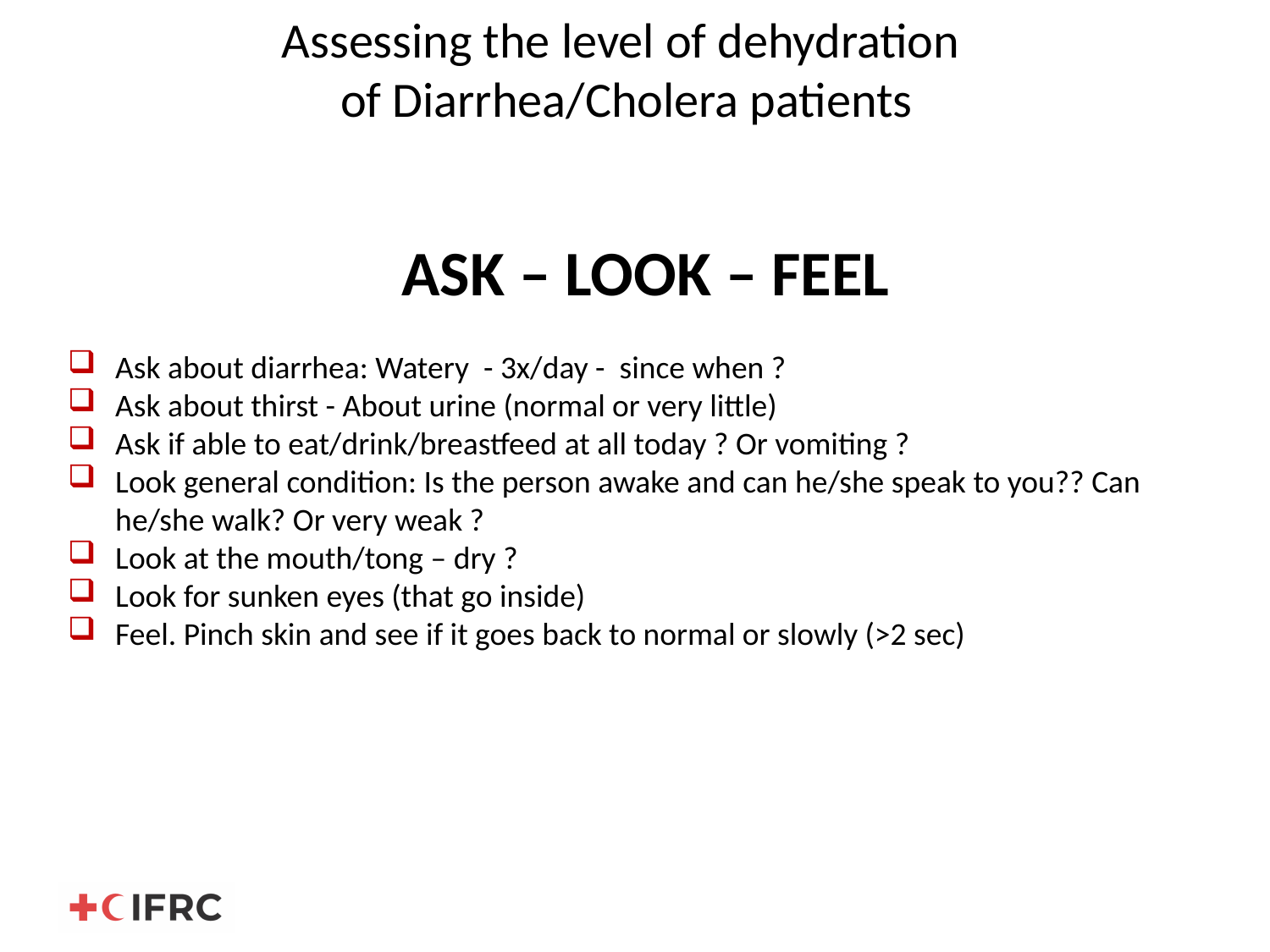

# Assessing the level of dehydration of Diarrhea/Cholera patients
ASK – LOOK – FEEL

Ask about diarrhea: Watery  - 3x/day -  since when ?
Ask about thirst - About urine (normal or very little)
Ask if able to eat/drink/breastfeed at all today ? Or vomiting ?
Look general condition: Is the person awake and can he/she speak to you?? Can he/she walk? Or very weak ?
Look at the mouth/tong – dry ?
Look for sunken eyes (that go inside)
Feel. Pinch skin and see if it goes back to normal or slowly (>2 sec)